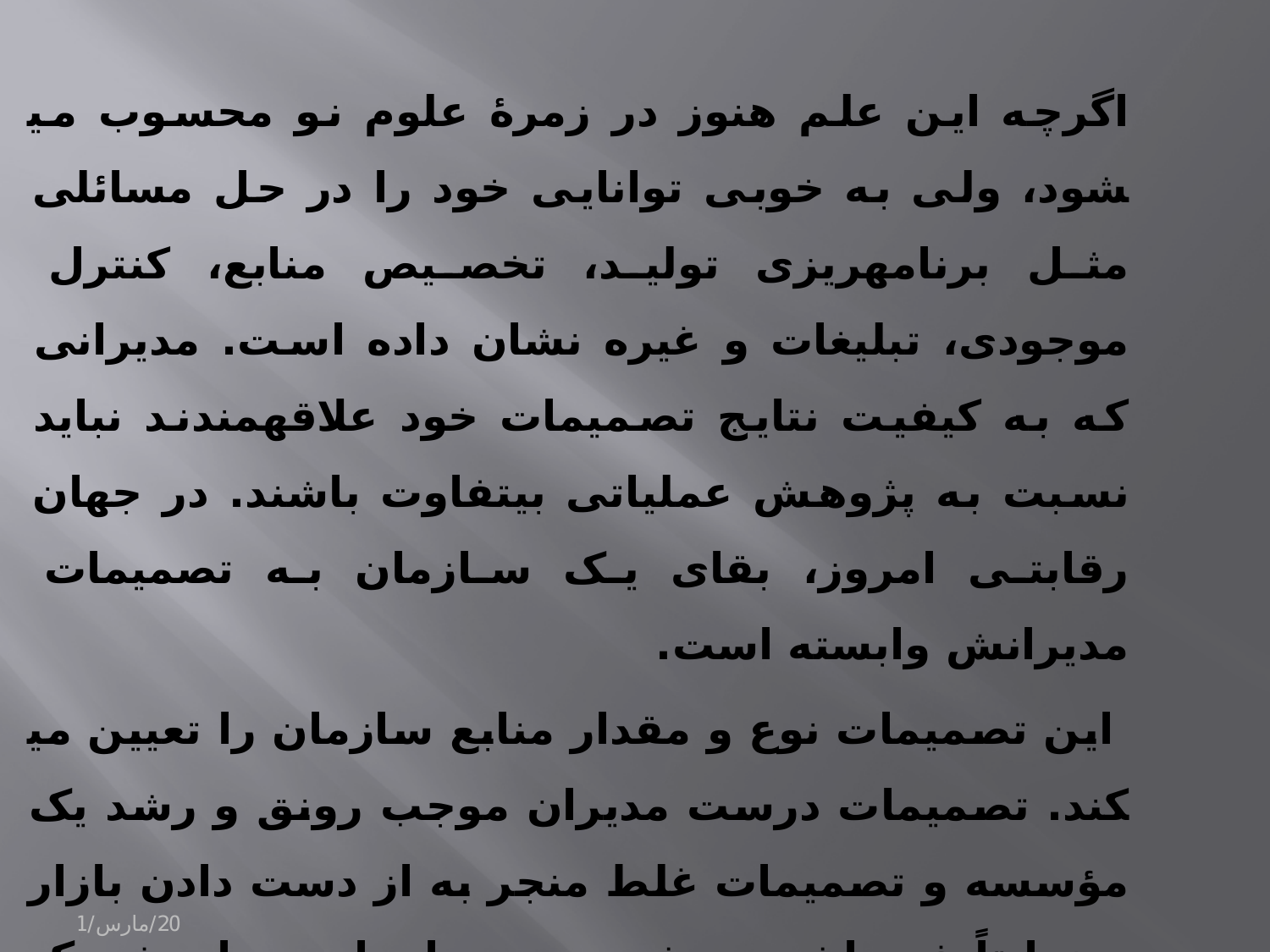

اگرچه این علم هنوز در زمرۀ علوم نو محسوب می­شود، ولی به خوبی توانایی خود را در حل مسائلی مثل برنامه­ریزی تولید، تخصیص منابع، کنترل موجودی، تبلیغات و غیره نشان داده است. مدیرانی که به کیفیت نتایج تصمیمات خود علاقه­مندند نباید نسبت به پژوهش عملیاتی بی­تفاوت باشند. در جهان رقابتی امروز، بقای یک سازمان به تصمیمات مدیرانش وابسته است.
 این تصمیمات نوع و مقدار منابع سازمان را تعیین می­کند. تصمیمات درست مدیران موجب رونق و رشد یک مؤسسه و تصمیمات غلط منجر به از دست دادن بازار و نهایتاً فروپاشی می­شود. در جهان امروز ارزش یک مدیر به طور عمده بر اساس کیفیت تصمیماتش سنجیده می­شود.
20/مارس/1